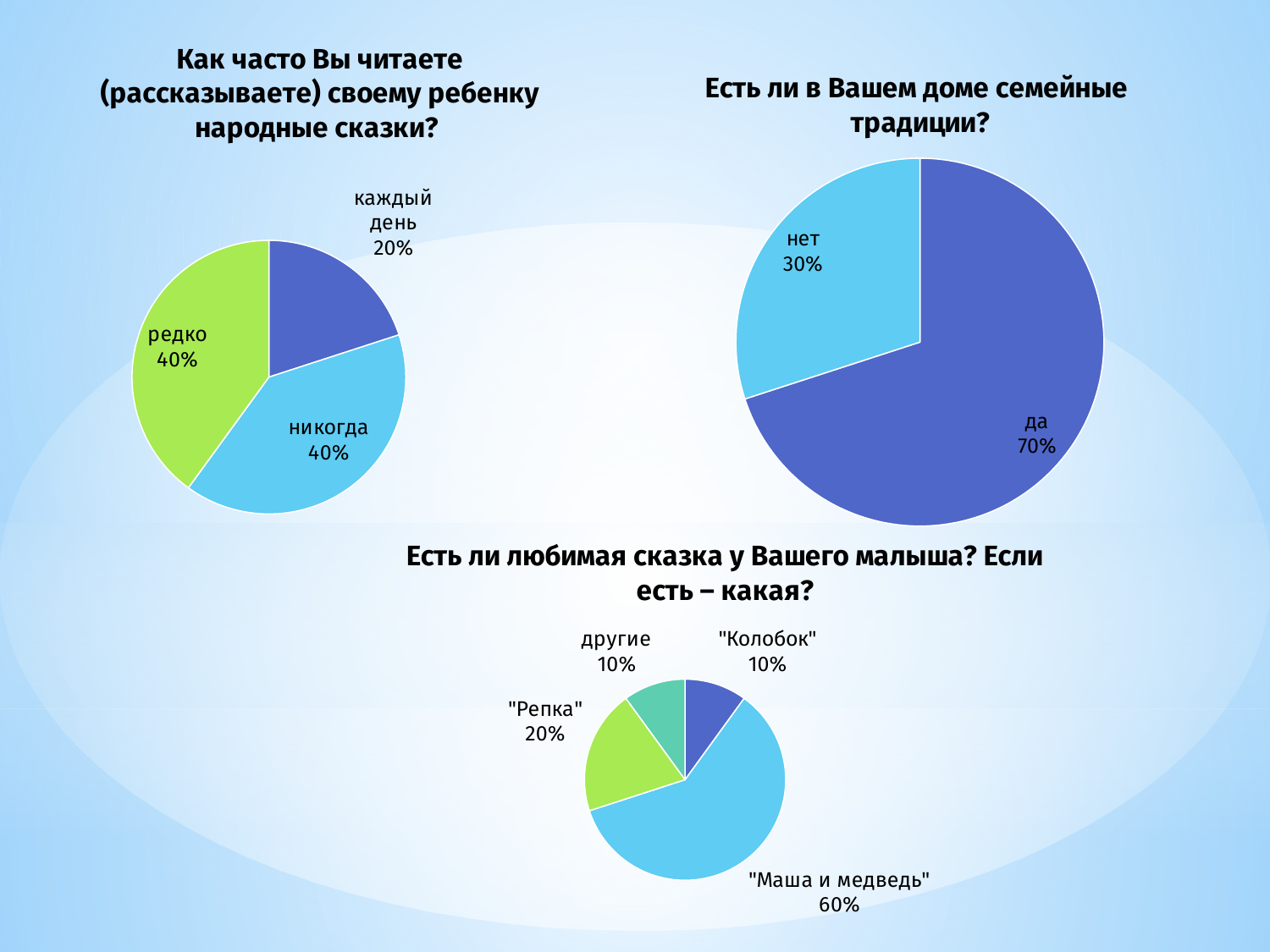

### Chart: Как часто Вы читаете (рассказываете) своему ребенку народные сказки?

| Category | Как часто Вы читаете (рассказываете) своему ребенку народные сказки?
 |
|---|---|
| каждый день | 0.2 |
| никогда | 0.4 |
| редко | 0.4 |

### Chart: Есть ли в Вашем доме семейные  традиции?

| Category | Есть ли в Вашем доме семейные  традиции? |
|---|---|
| да | 0.7 |
| нет | 0.3 |

### Chart: Есть ли любимая сказка у Вашего малыша? Если есть – какая?

| Category | Есть ли любимая сказка у Вашего малыша? Если есть – какая? |
|---|---|
| "Колобок" | 0.1 |
| "Маша и медведь" | 0.6 |
| "Репка" | 0.2 |
| другие | 0.1 |